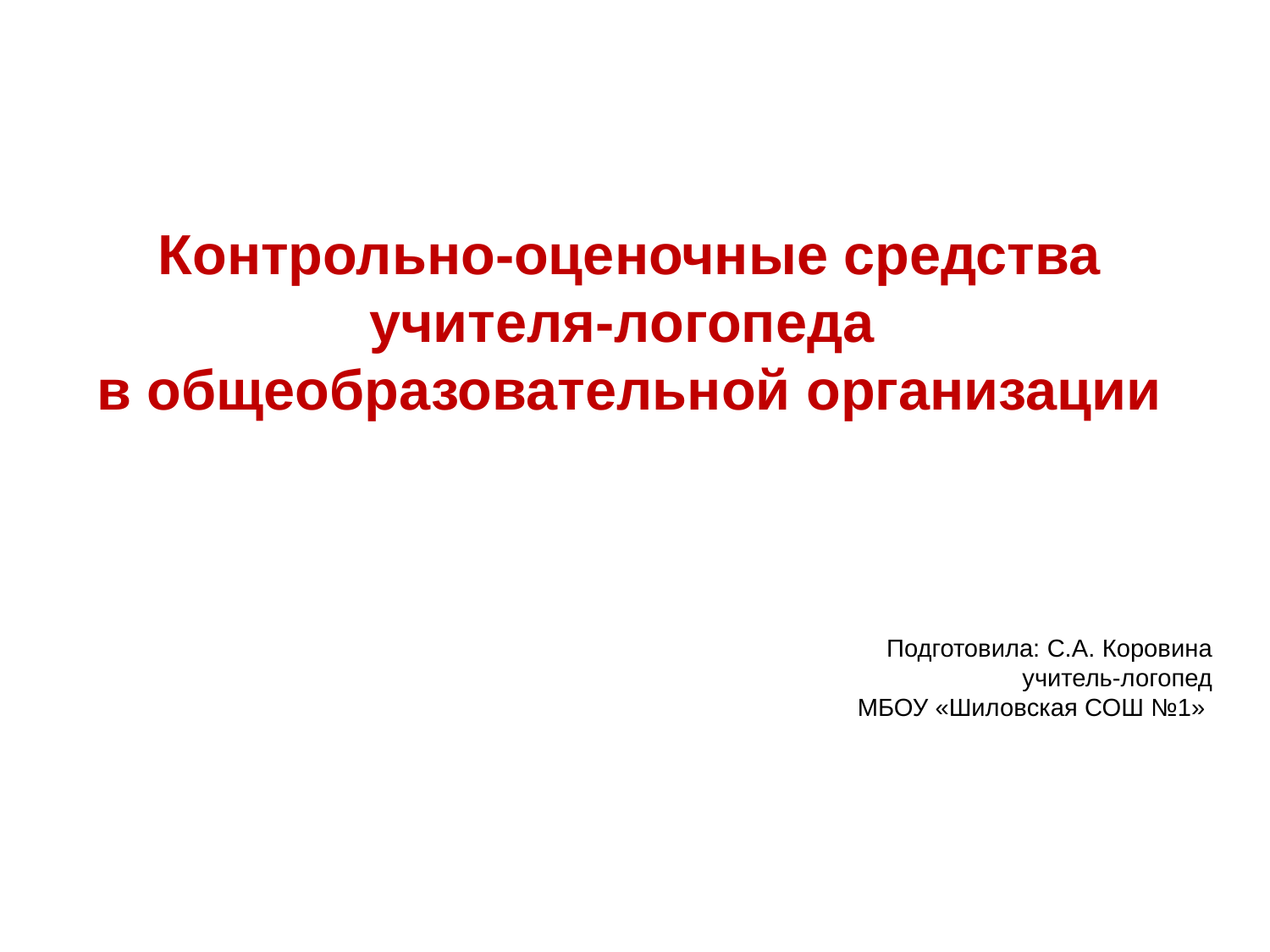

Контрольно-оценочные средства учителя-логопеда
в общеобразовательной организации
Подготовила: С.А. Коровина
учитель-логопед
МБОУ «Шиловская СОШ №1»